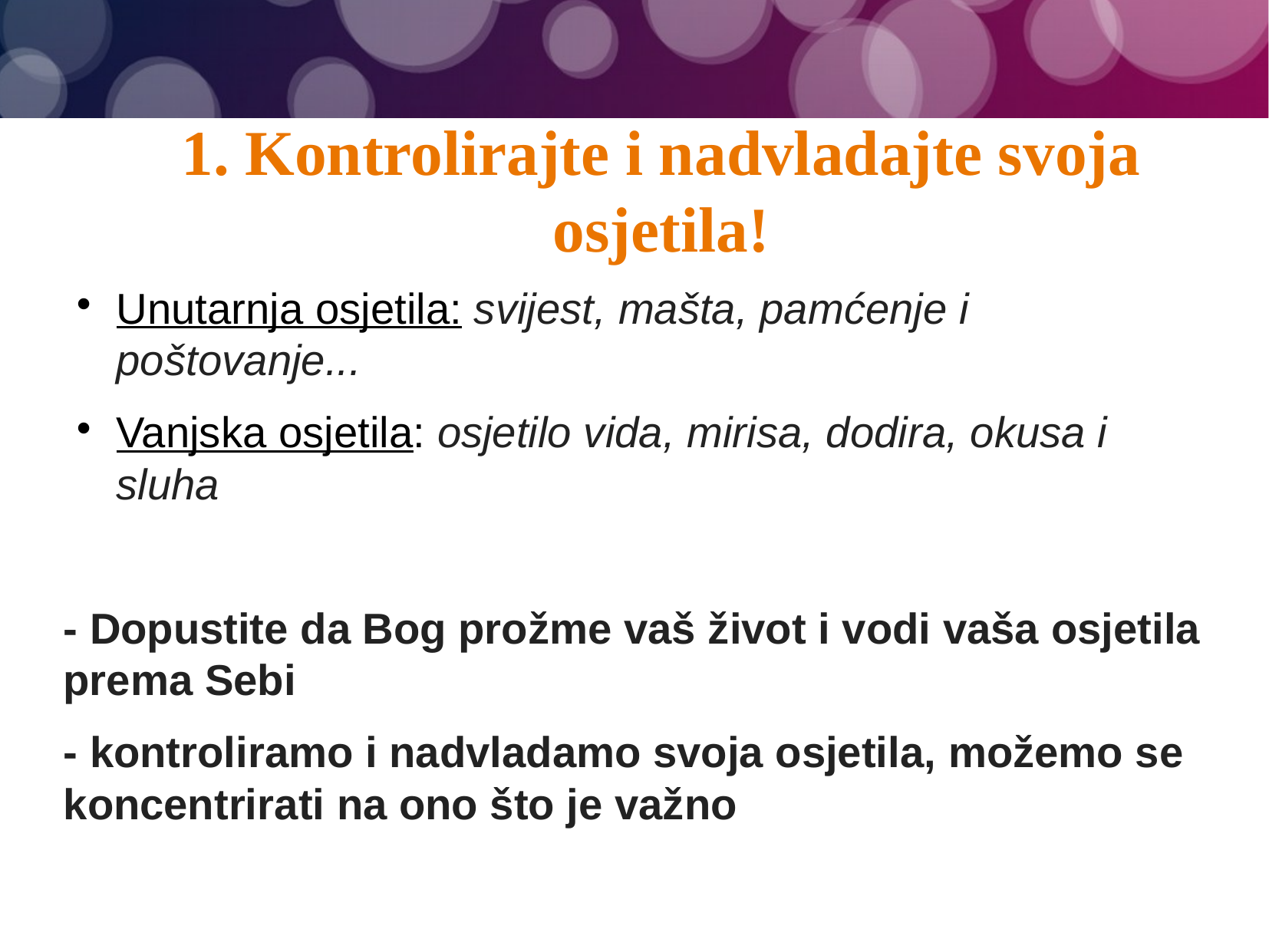

# 1. Kontrolirajte i nadvladajte svoja osjetila!
Unutarnja osjetila: svijest, mašta, pamćenje i poštovanje...
Vanjska osjetila: osjetilo vida, mirisa, dodira, okusa i sluha

- Dopustite da Bog prožme vaš život i vodi vaša osjetila prema Sebi
- kontroliramo i nadvladamo svoja osjetila, možemo se koncentrirati na ono što je važno